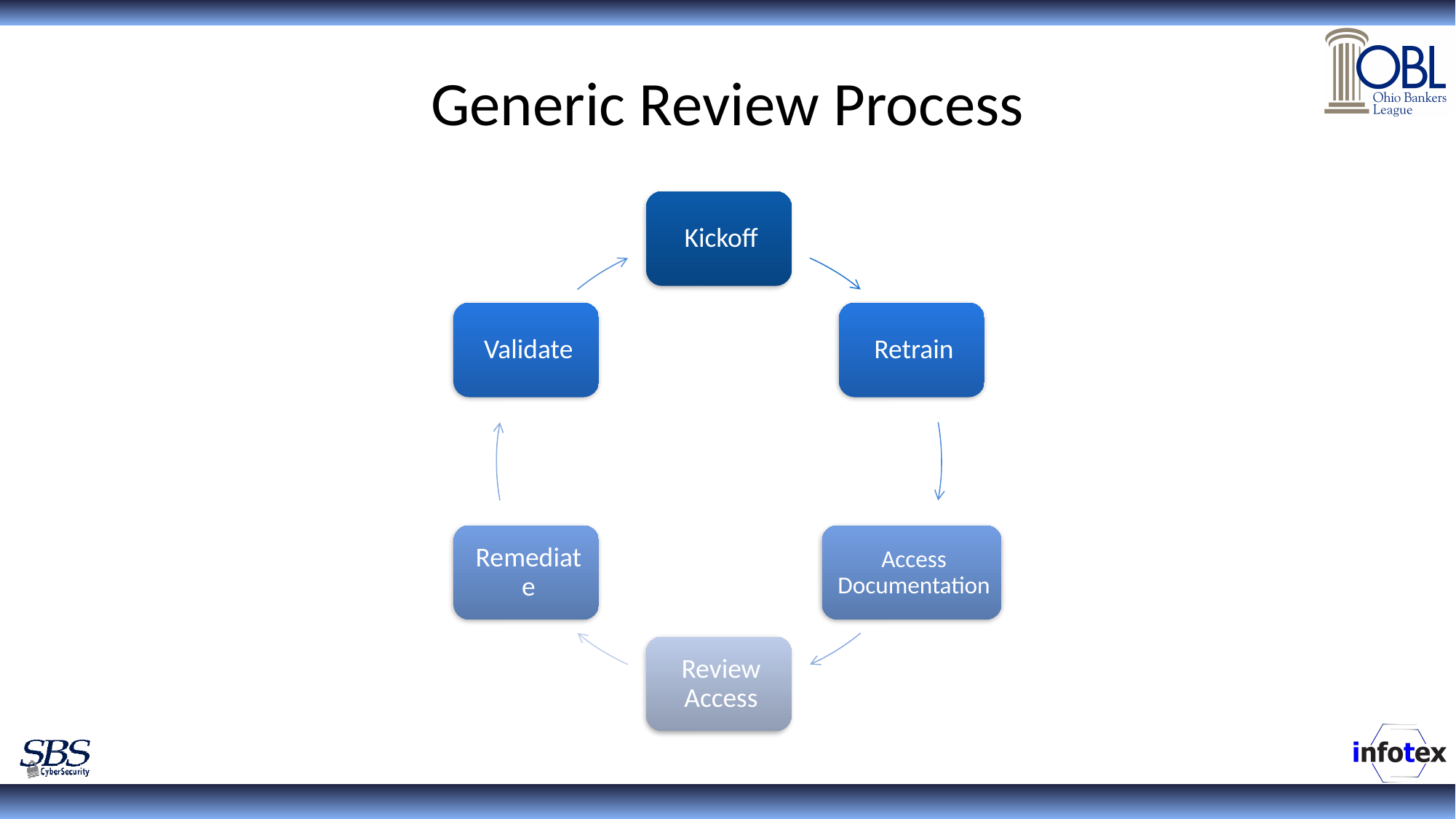

# Generic Review Process
Kickoff
Retrain
Access Documentation
Review Access
Remediate
Validate